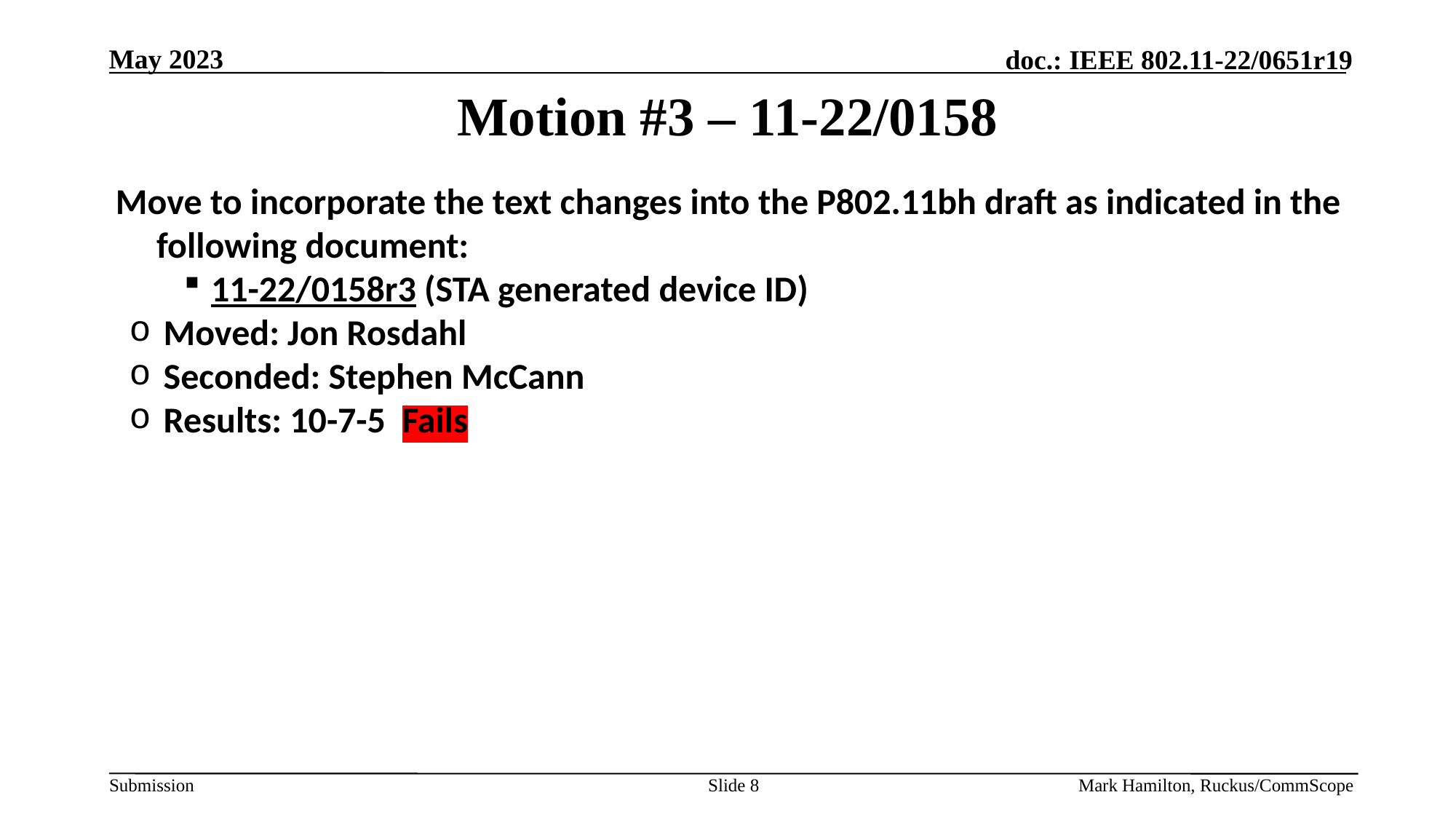

# Motion #3 – 11-22/0158
Move to incorporate the text changes into the P802.11bh draft as indicated in the following document:
11-22/0158r3 (STA generated device ID)
Moved: Jon Rosdahl
Seconded: Stephen McCann
Results: 10-7-5  Fails

Slide 8